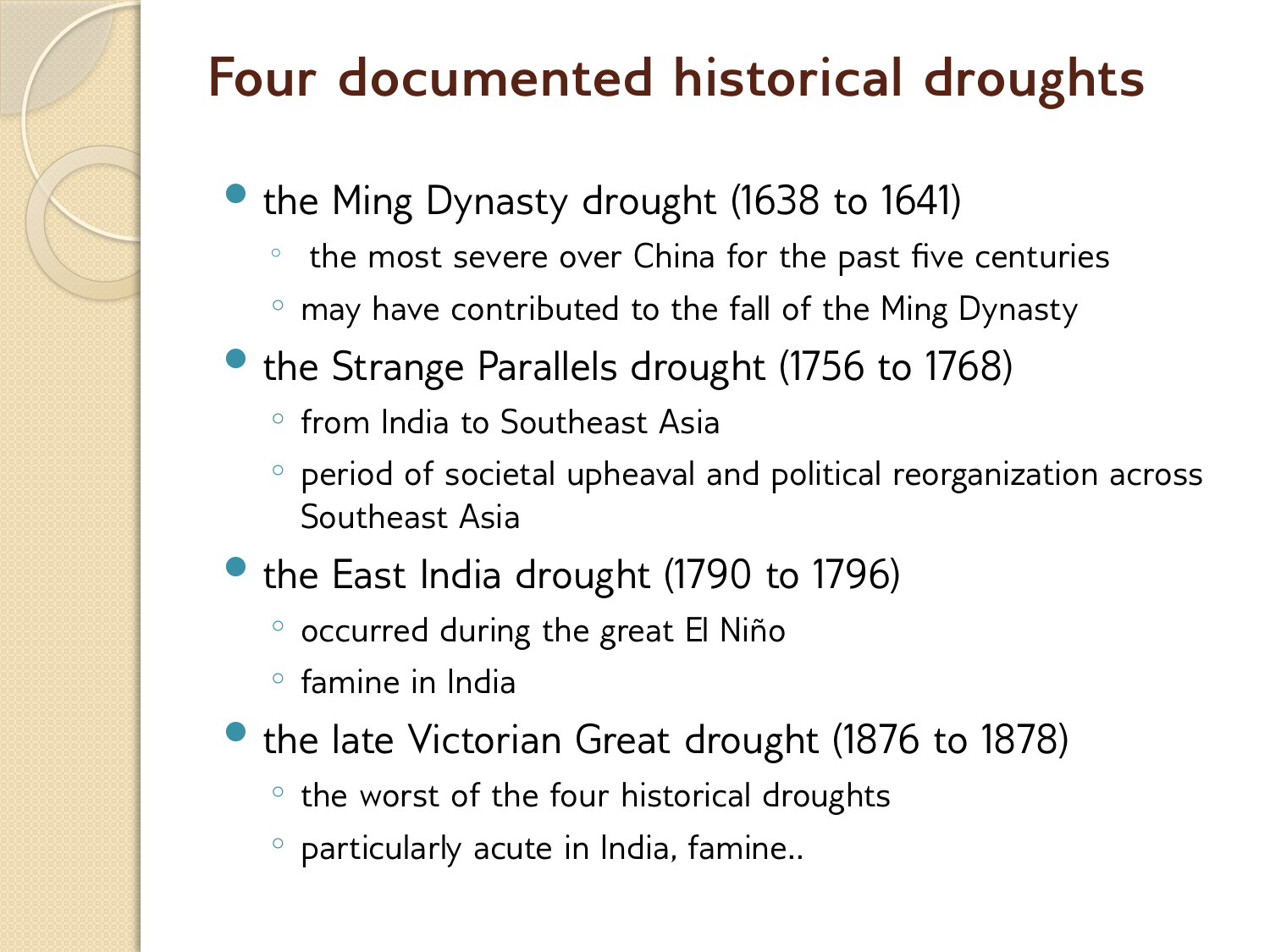

# Four documented historical droughts
the Ming Dynasty drought (1638 to 1641)
 the most severe over China for the past five centuries
may have contributed to the fall of the Ming Dynasty
the Strange Parallels drought (1756 to 1768)
from India to Southeast Asia
period of societal upheaval and political reorganization across Southeast Asia
the East India drought (1790 to 1796)
occurred during the great El Niño
famine in India
the late Victorian Great drought (1876 to 1878)
the worst of the four historical droughts
particularly acute in India, famine..